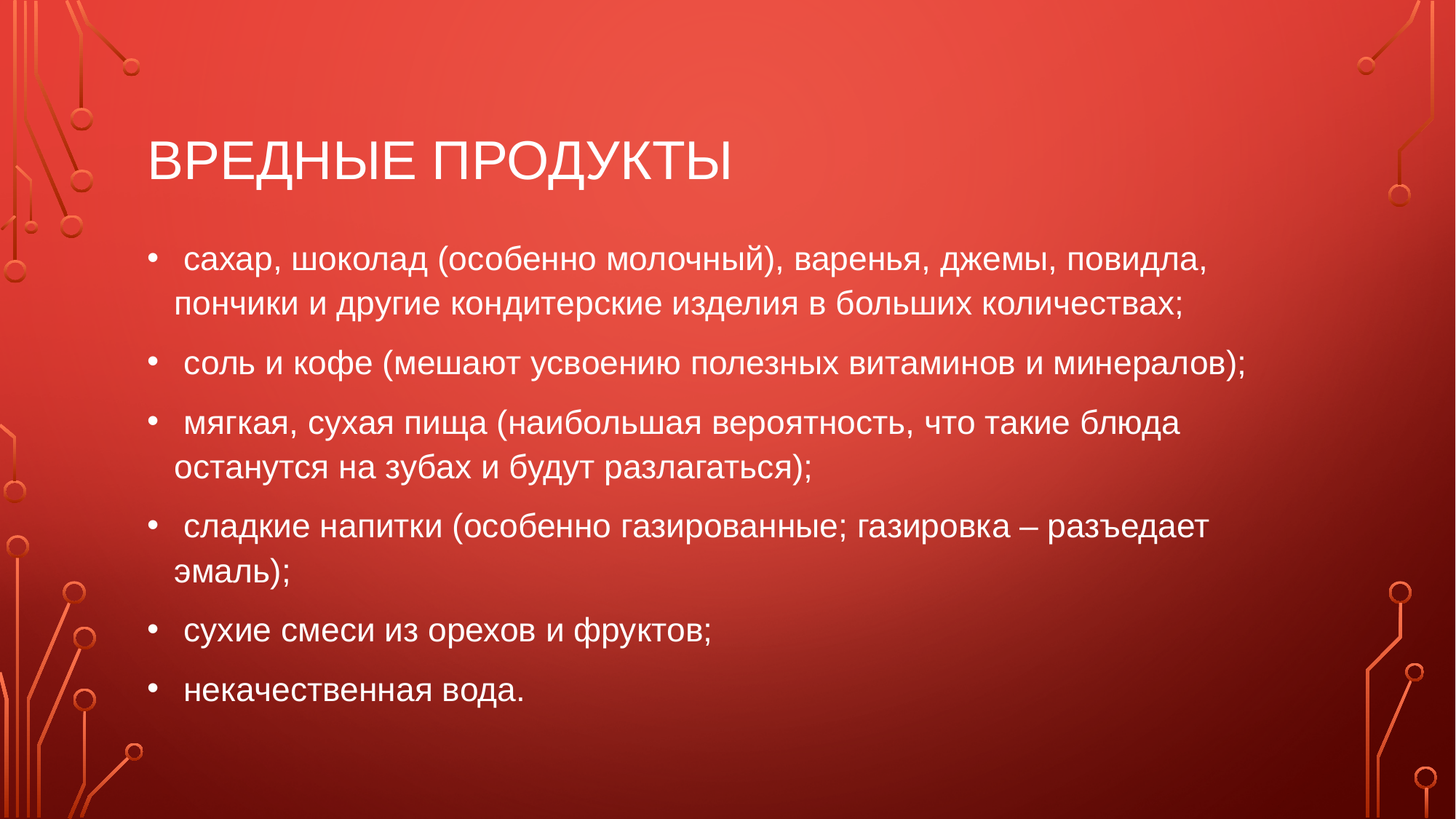

# ВРЕДНЫЕ ПРОДУКТЫ
 сахар, шоколад (особенно молочный), варенья, джемы, повидла, пончики и другие кондитерские изделия в больших количествах;
 соль и кофе (мешают усвоению полезных витаминов и минералов);
 мягкая, сухая пища (наибольшая вероятность, что такие блюда останутся на зубах и будут разлагаться);
 сладкие напитки (особенно газированные; газировка – разъедает эмаль);
 сухие смеси из орехов и фруктов;
 некачественная вода.